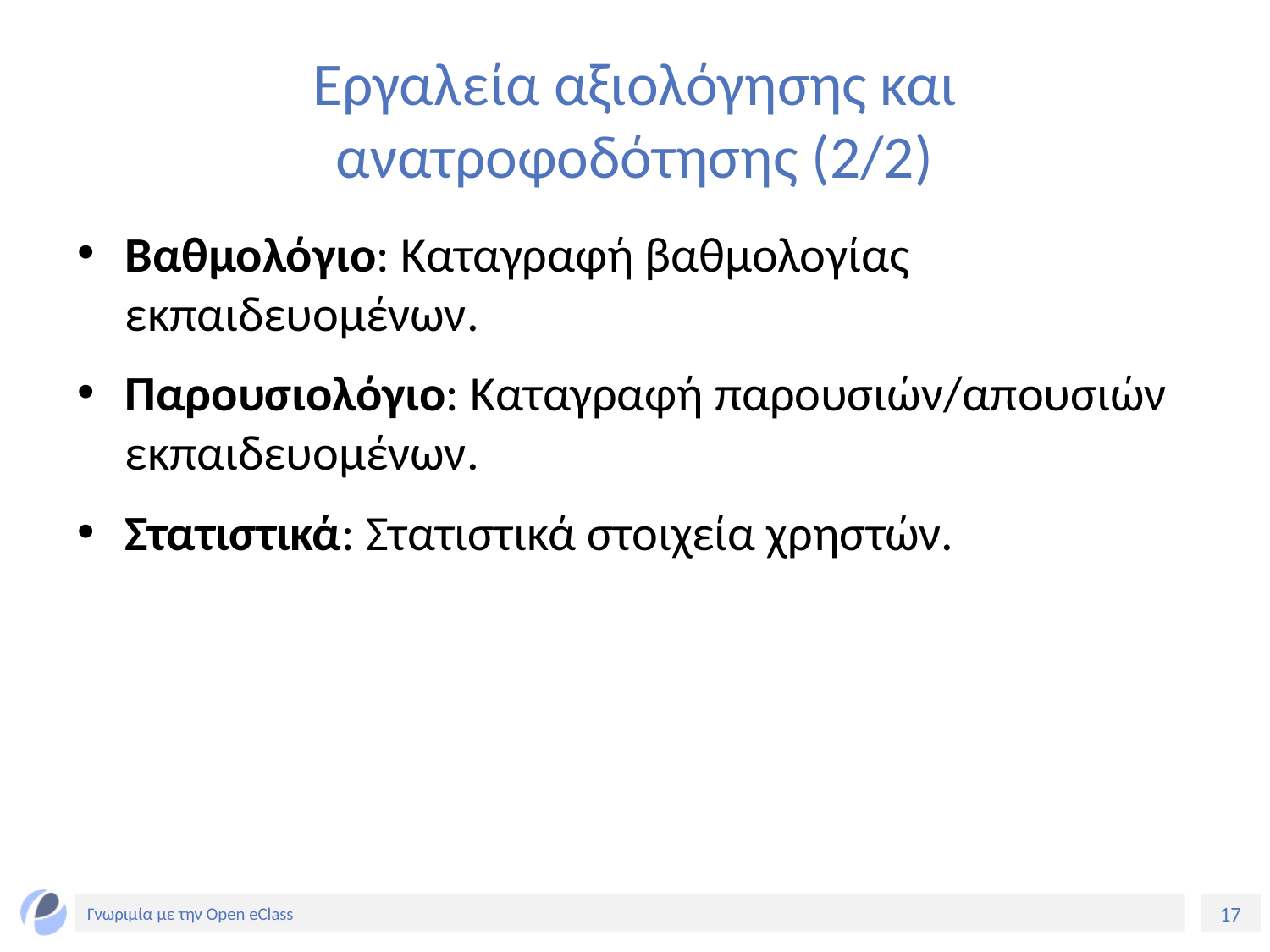

# Εργαλεία αξιολόγησης και ανατροφοδότησης (2/2)
Βαθμολόγιο: Καταγραφή βαθμολογίας εκπαιδευομένων.
Παρουσιολόγιο: Καταγραφή παρουσιών/απουσιών εκπαιδευομένων.
Στατιστικά: Στατιστικά στοιχεία χρηστών.